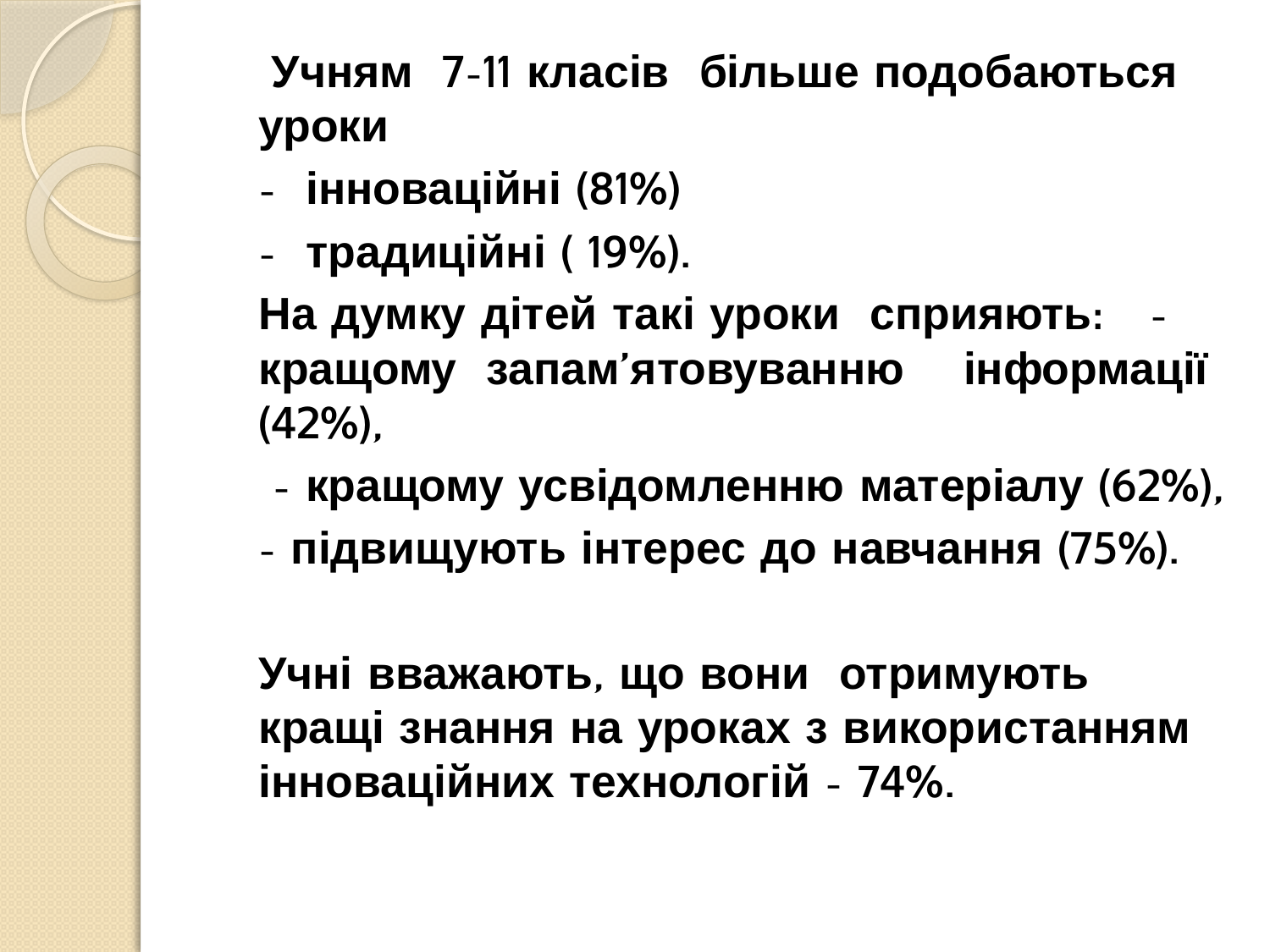

Учням  7-11 класів  більше подобаються  уроки
		-  інноваційні (81%)
		-  традиційні ( 19%).
		На думку дітей такі уроки  сприяють: 	- кращому  запам’ятовуванню    інформації  (42%),
		 - кращому усвідомленню матеріалу (62%),
		- підвищують інтерес до навчання (75%).

		Учні вважають, що вони  отримують  кращі знання на уроках з використанням інноваційних технологій - 74%.

#